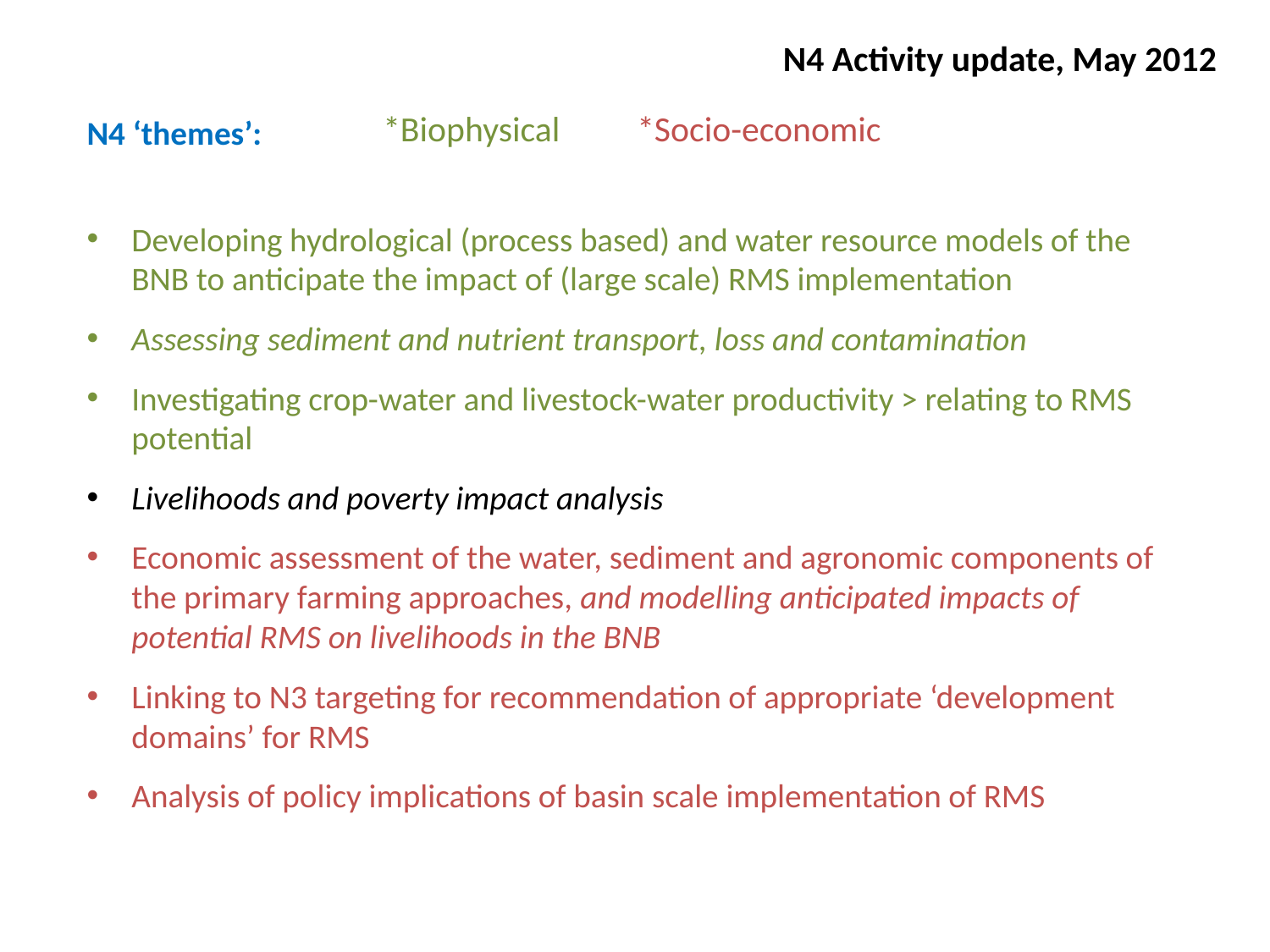

# N4 Activity update, May 2012
*Biophysical 	*Socio-economic
N4 ‘themes’:

Developing hydrological (process based) and water resource models of the BNB to anticipate the impact of (large scale) RMS implementation
Assessing sediment and nutrient transport, loss and contamination
Investigating crop-water and livestock-water productivity > relating to RMS potential
Livelihoods and poverty impact analysis
Economic assessment of the water, sediment and agronomic components of the primary farming approaches, and modelling anticipated impacts of potential RMS on livelihoods in the BNB
Linking to N3 targeting for recommendation of appropriate ‘development domains’ for RMS
Analysis of policy implications of basin scale implementation of RMS